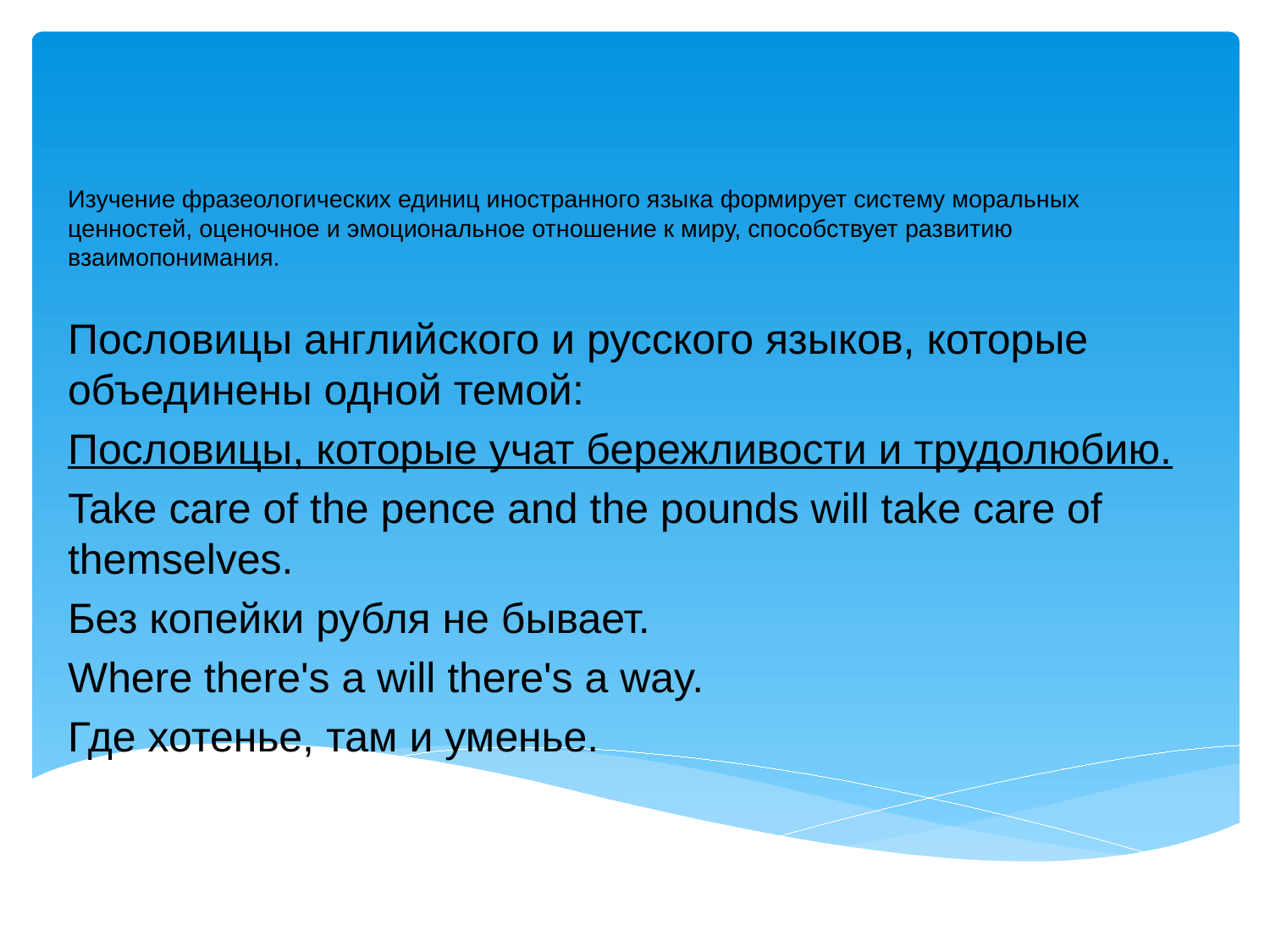

# Изучение фразеологических единиц иностранного языка формирует систему моральных ценностей, оценочное и эмоциональное отношение к миру, способствует развитию взаимопонимания.

Пословицы английского и русского языков, которые объединены одной темой:
Пословицы, которые учат бережливости и трудолюбию.
Take care of the pence and the pounds will take care of themselves.
Без копейки рубля не бывает.
Where there's a will there's a way.
Где хотенье, там и уменье.